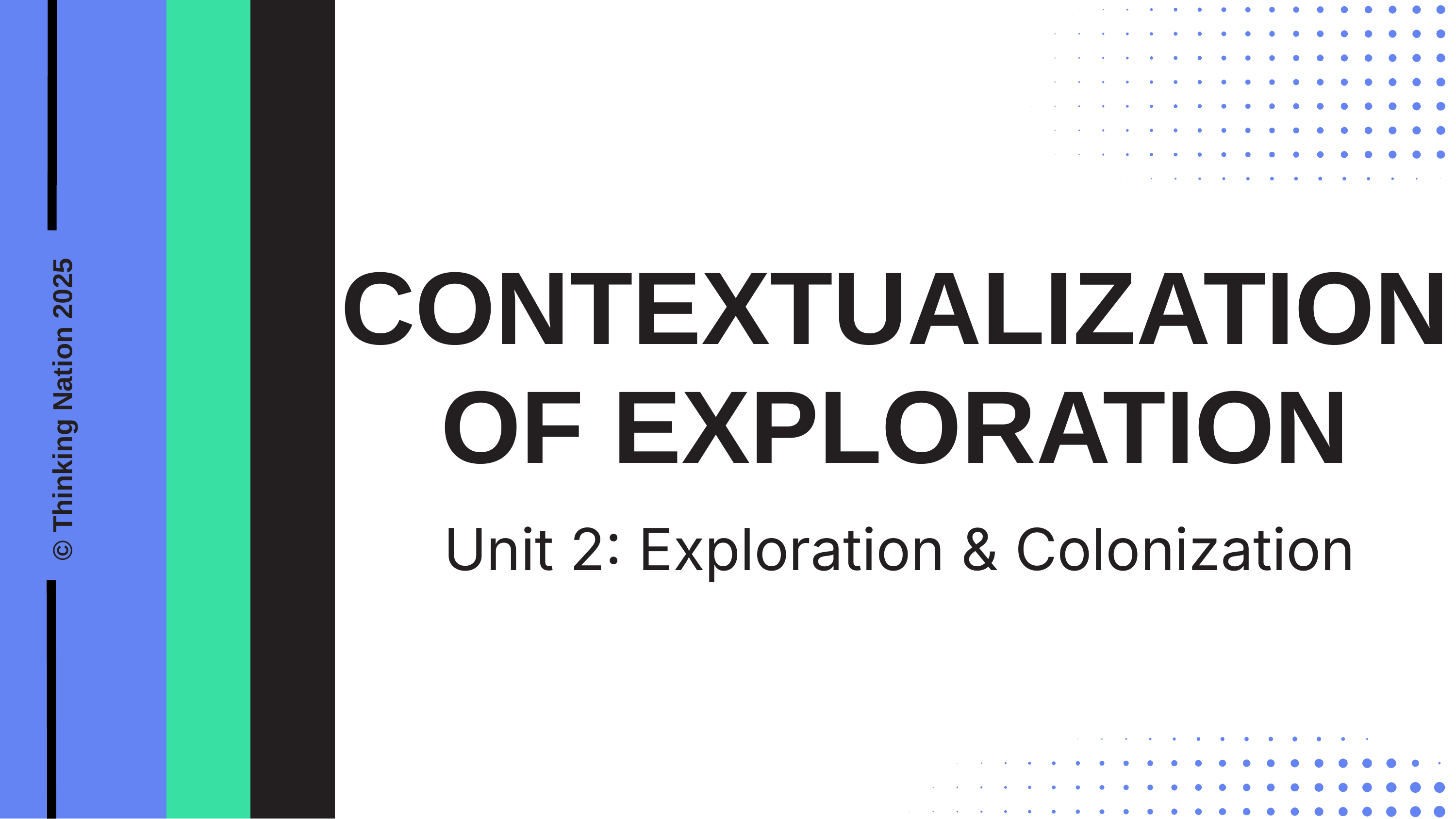

CONTEXTUALIZATION OF EXPLORATION
© Thinking Nation 2025
Unit 2: Exploration & Colonization